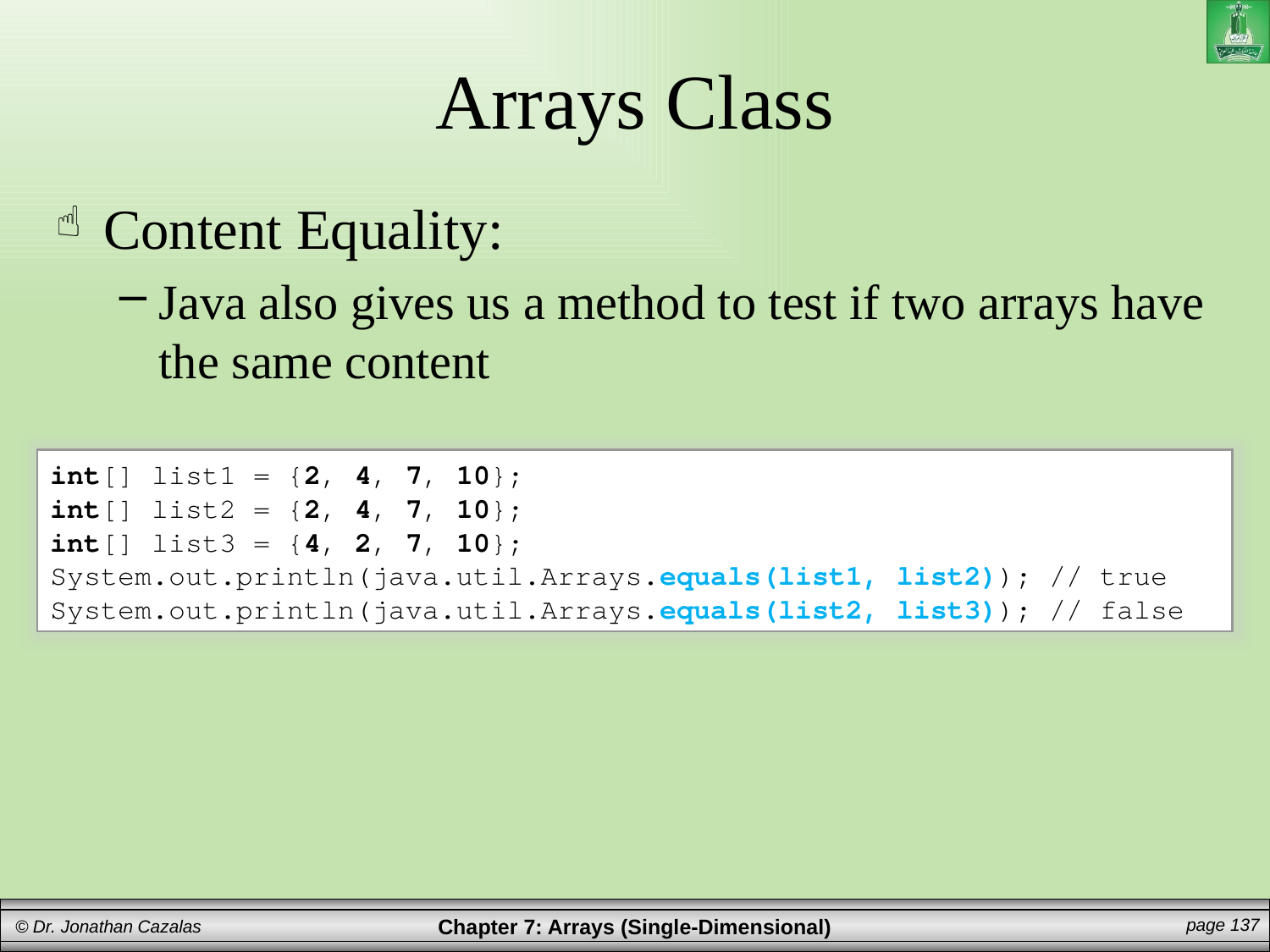

# Arrays Class
Content Equality:
Java also gives us a method to test if two arrays have the same content
int[] list1 = {2, 4, 7, 10};
int[] list2 = {2, 4, 7, 10};
int[] list3 = {4, 2, 7, 10};
System.out.println(java.util.Arrays.equals(list1, list2)); // true
System.out.println(java.util.Arrays.equals(list2, list3)); // false